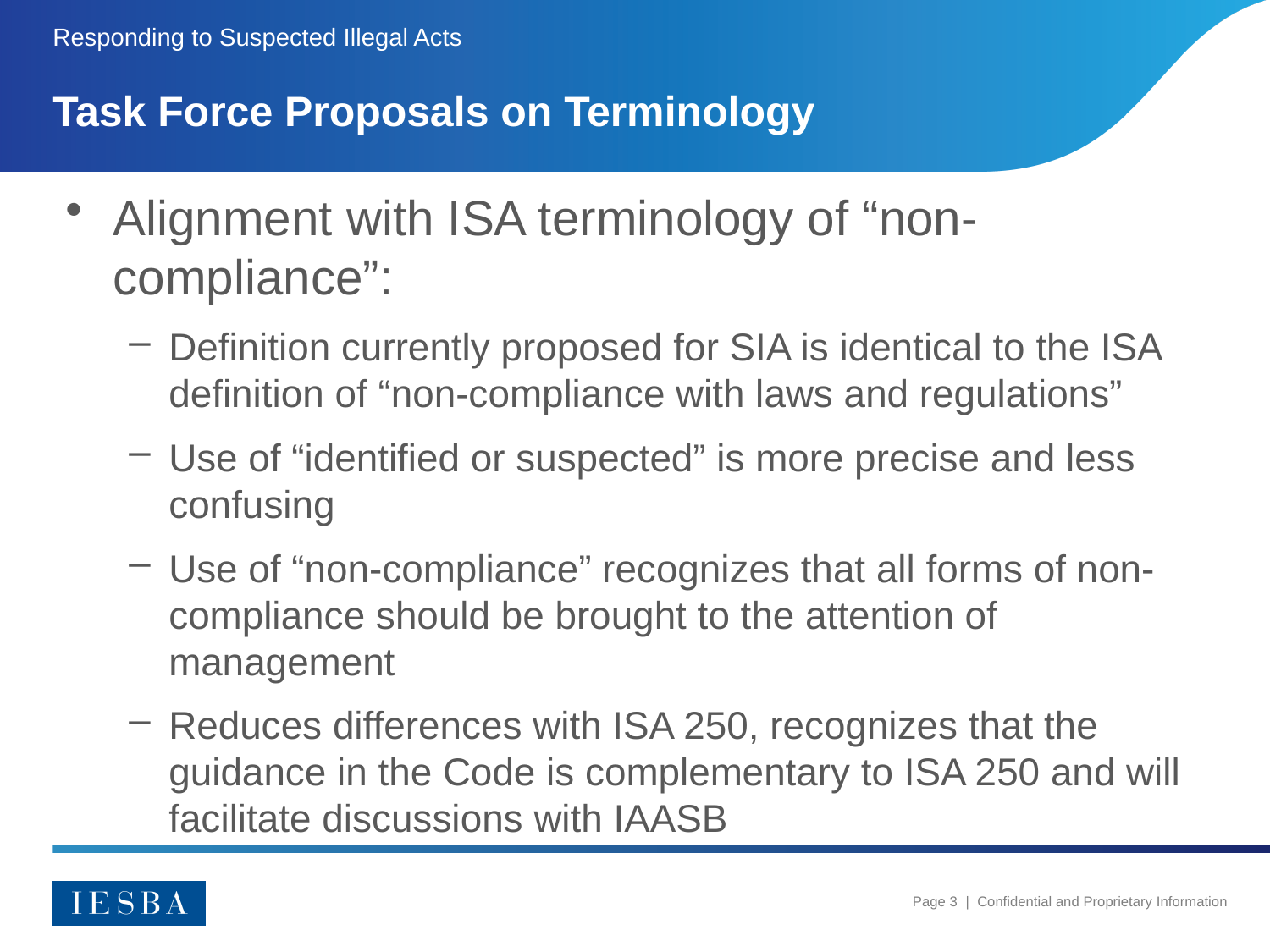

Responding to Suspected Illegal Acts

# Task Force Proposals on Terminology
Alignment with ISA terminology of “non-compliance”:
Definition currently proposed for SIA is identical to the ISA definition of “non-compliance with laws and regulations”
Use of “identified or suspected” is more precise and less confusing
Use of “non-compliance” recognizes that all forms of non-compliance should be brought to the attention of management
Reduces differences with ISA 250, recognizes that the guidance in the Code is complementary to ISA 250 and will facilitate discussions with IAASB